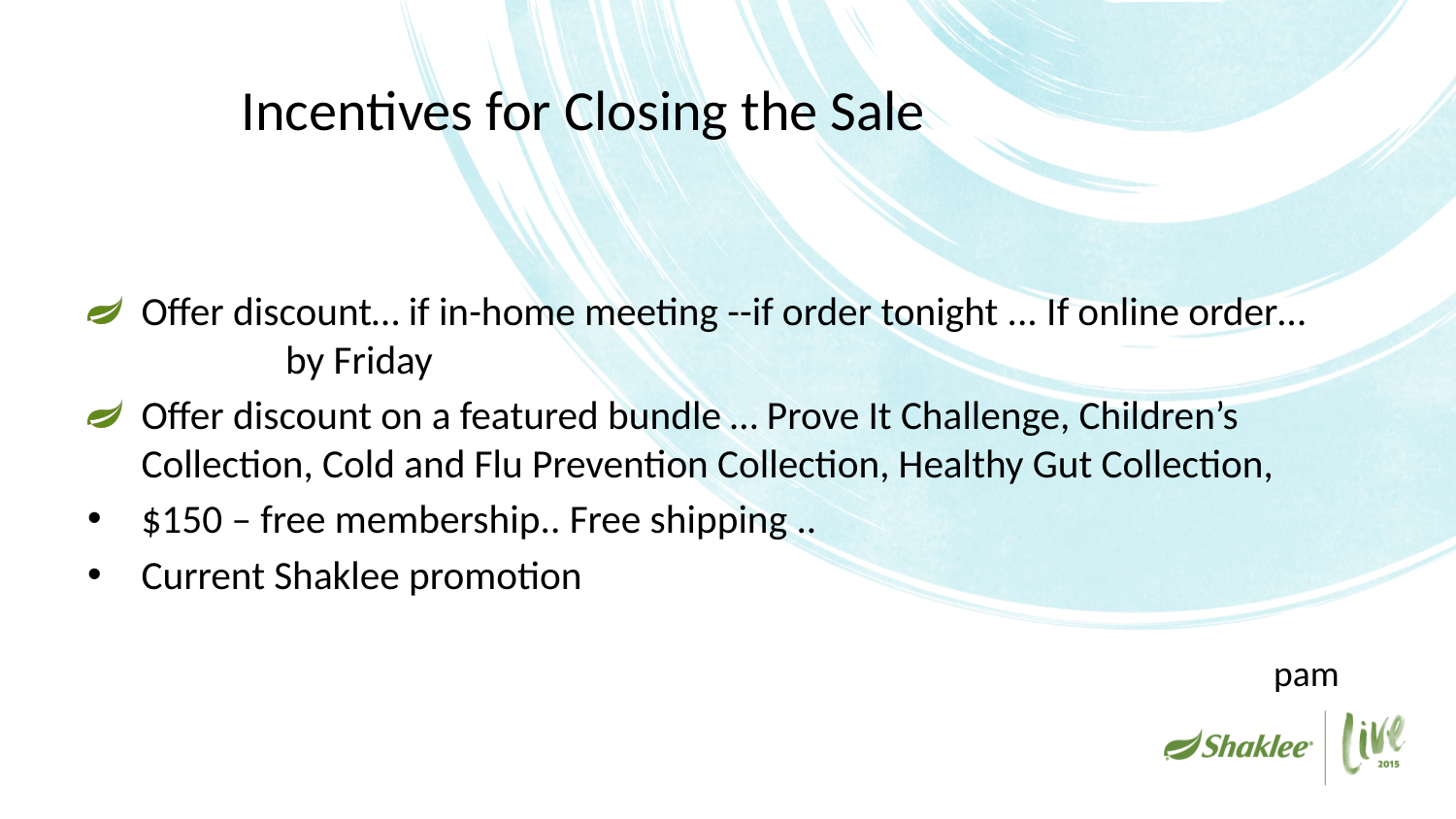

# Incentives for Closing the Sale

Offer discount… if in-home meeting --if order tonight ... If online order… 														by Friday
Offer discount on a featured bundle … Prove It Challenge, Children’s Collection, Cold and Flu Prevention Collection, Healthy Gut Collection,
$150 – free membership.. Free shipping ..
Current Shaklee promotion

pam